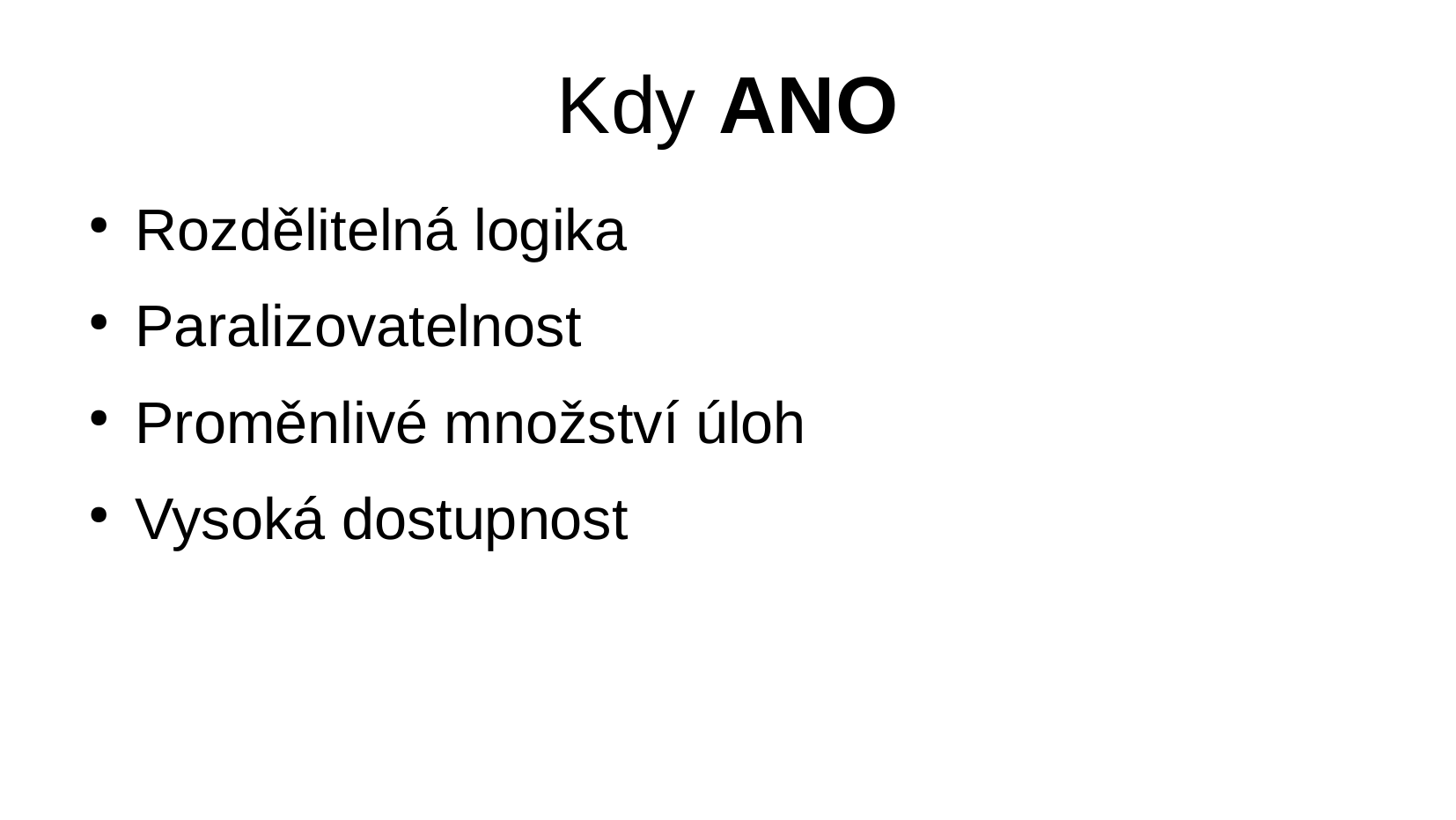

Kdy ANO
Rozdělitelná logika
Paralizovatelnost
Proměnlivé množství úloh
Vysoká dostupnost